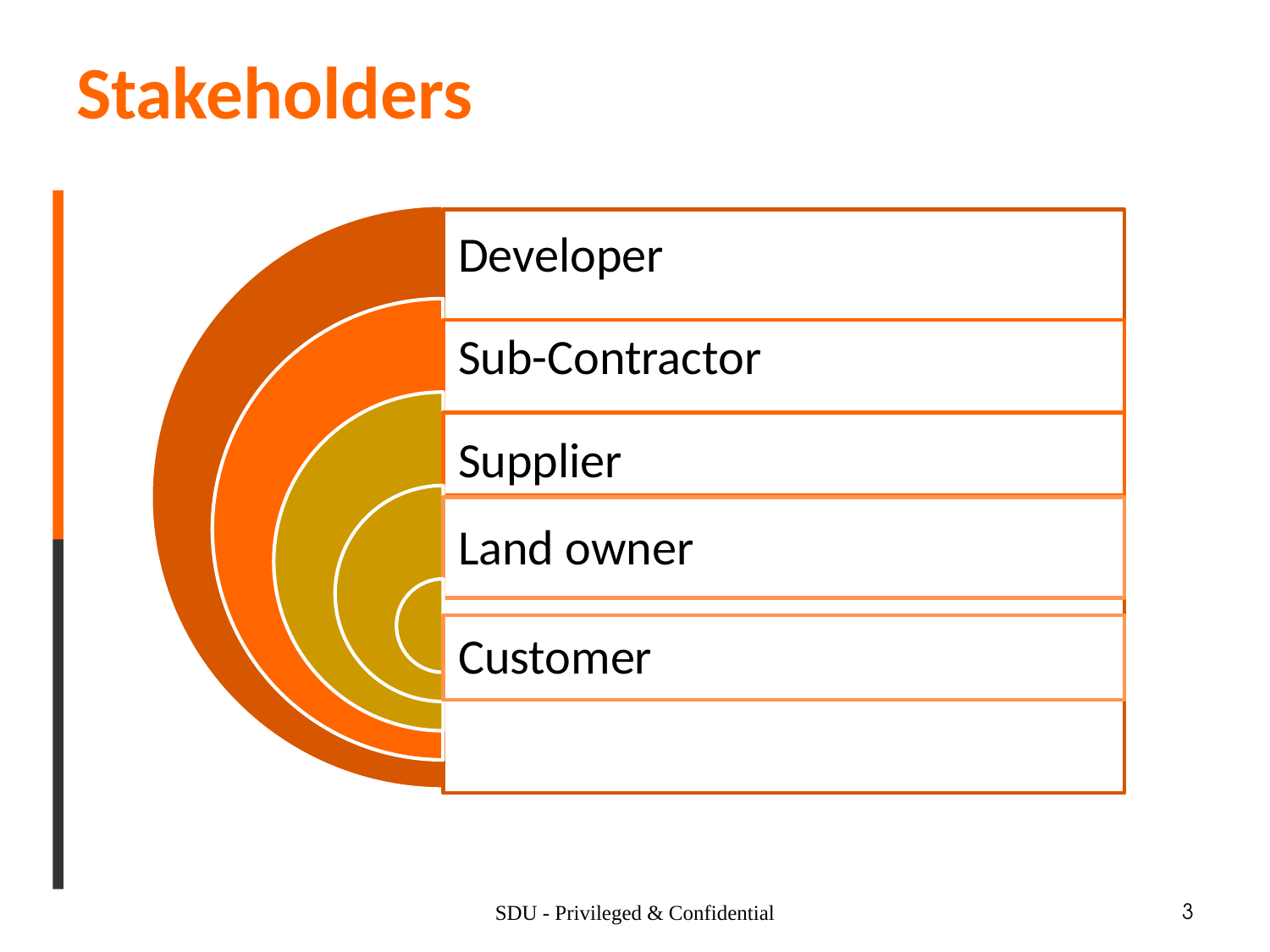

# Stakeholders
Developer

Sub-Contractor

Supplier

Land owner
Customer

3
SDU - Privileged & Confidential